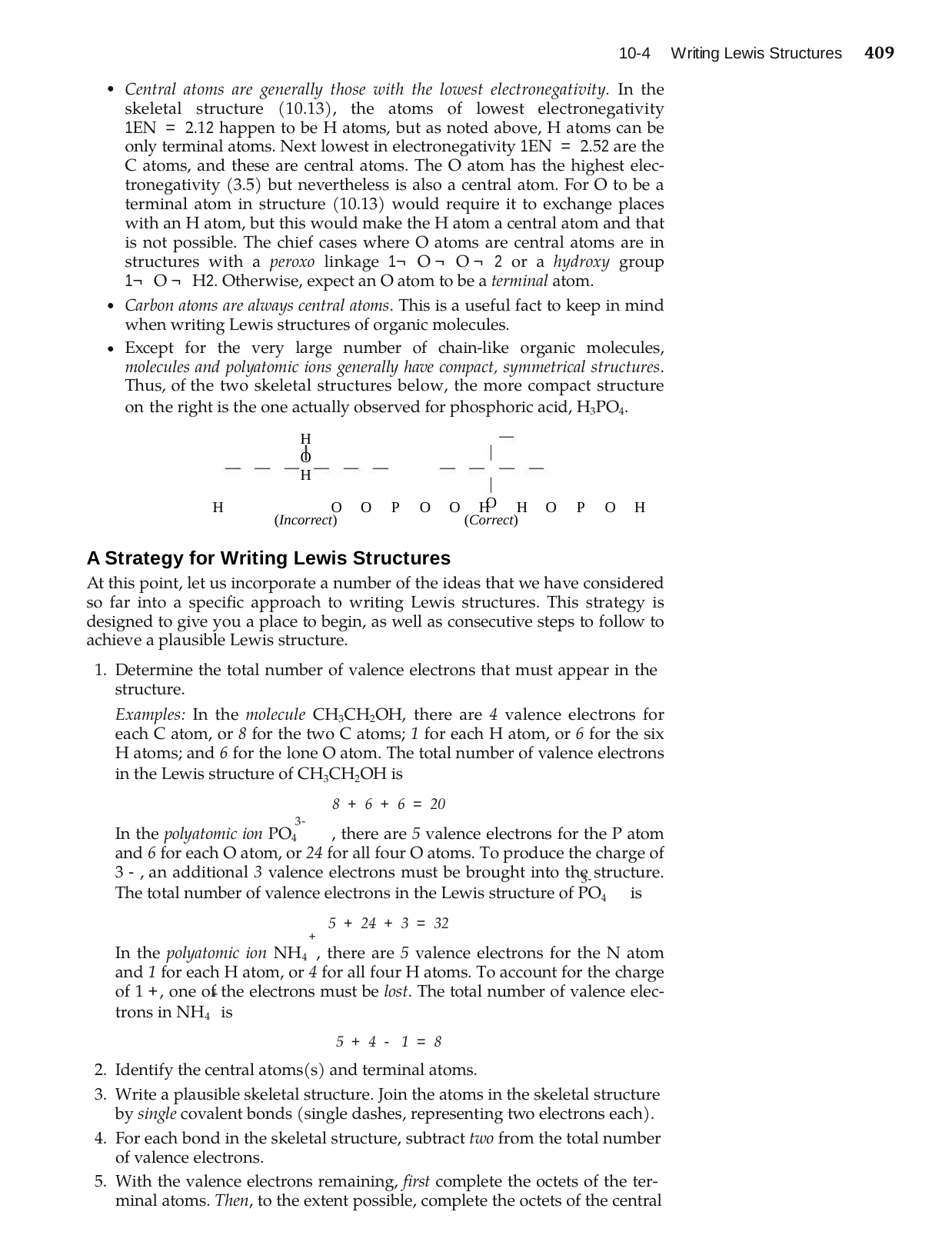

Writing Lewis Structures	409
10-4
Central atoms are generally those with the lowest electronegativity. In the skeletal   structure   (10.13),   the   atoms   of   lowest   electronegativity 1EN  =  2.12 happen to be H atoms, but as noted above, H atoms can be only terminal atoms. Next lowest in electronegativity 1EN  =  2.52 are the C atoms, and these are central atoms. The O atom has the highest elec- tronegativity (3.5) but nevertheless is also a central atom. For O to be a terminal atom in structure (10.13) would require it to exchange places with an H atom, but this would make the H atom a central atom and that is not possible. The chief cases where O atoms are central atoms are in structures  with  a  peroxo  linkage  1¬ O ¬ O ¬ 2  or  a  hydroxy  group 1¬ O ¬ H2. Otherwise, expect an O atom to be a terminal atom.
Carbon atoms are always central atoms. This is a useful fact to keep in mind when writing Lewis structures of organic molecules.
Except for the very large number of chain-like organic molecules, molecules and polyatomic ions generally have compact, symmetrical structures. Thus, of the two skeletal structures below, the more compact structure on the right is the one actually observed for phosphoric acid, H3PO4.
H	O	H

H	O	O	P	O	O	H	H	O	P	O	H

O
(Correct)
(Incorrect)
A Strategy for Writing Lewis Structures
At this point, let us incorporate a number of the ideas that we have considered so far into a specific approach to writing Lewis structures. This strategy is designed to give you a place to begin, as well as consecutive steps to follow to achieve a plausible Lewis structure.
Determine the total number of valence electrons that must appear in the structure.
Examples: In the molecule CH3CH2OH, there are 4 valence electrons for each C atom, or 8 for the two C atoms; 1 for each H atom, or 6 for the six H atoms; and 6 for the lone O atom. The total number of valence electrons in the Lewis structure of CH3CH2OH is
8  +  6  +  6  =  20
In the polyatomic ion PO4                         , there are 5 valence electrons for the P atom and 6 for each O atom, or 24 for all four O atoms. To produce the charge of 3 -, an additional 3 valence electrons must be brought into the structure. The total number of valence electrons in the Lewis structure of PO4 	is
5  +  24  +  3  =  32
In the polyatomic ion NH4  , there are 5 valence electrons for the N atom and 1 for each H atom, or 4 for all four H atoms. To account for the charge of 1 +, one of the electrons must be lost. The total number of valence elec- trons in NH4    is
5  +  4  -  1  =  8
Identify the central atoms(s) and terminal atoms.
Write a plausible skeletal structure. Join the atoms in the skeletal structure by single covalent bonds (single dashes, representing two electrons each).
For each bond in the skeletal structure, subtract two from the total number of valence electrons.
With the valence electrons remaining, first complete the octets of the ter- minal atoms. Then, to the extent possible, complete the octets of the central
3-
3-
+
+